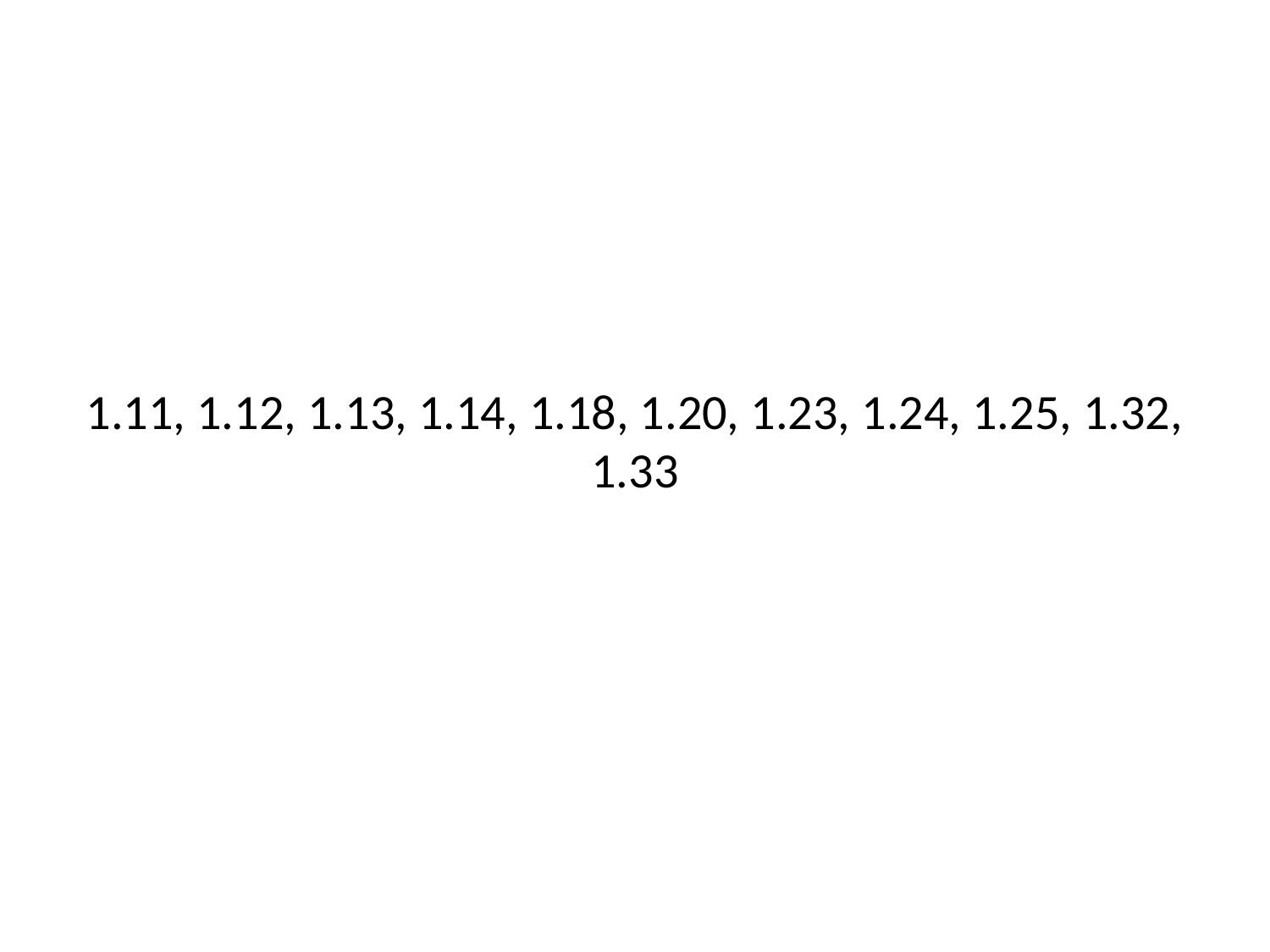

# 1.11, 1.12, 1.13, 1.14, 1.18, 1.20, 1.23, 1.24, 1.25, 1.32, 1.33